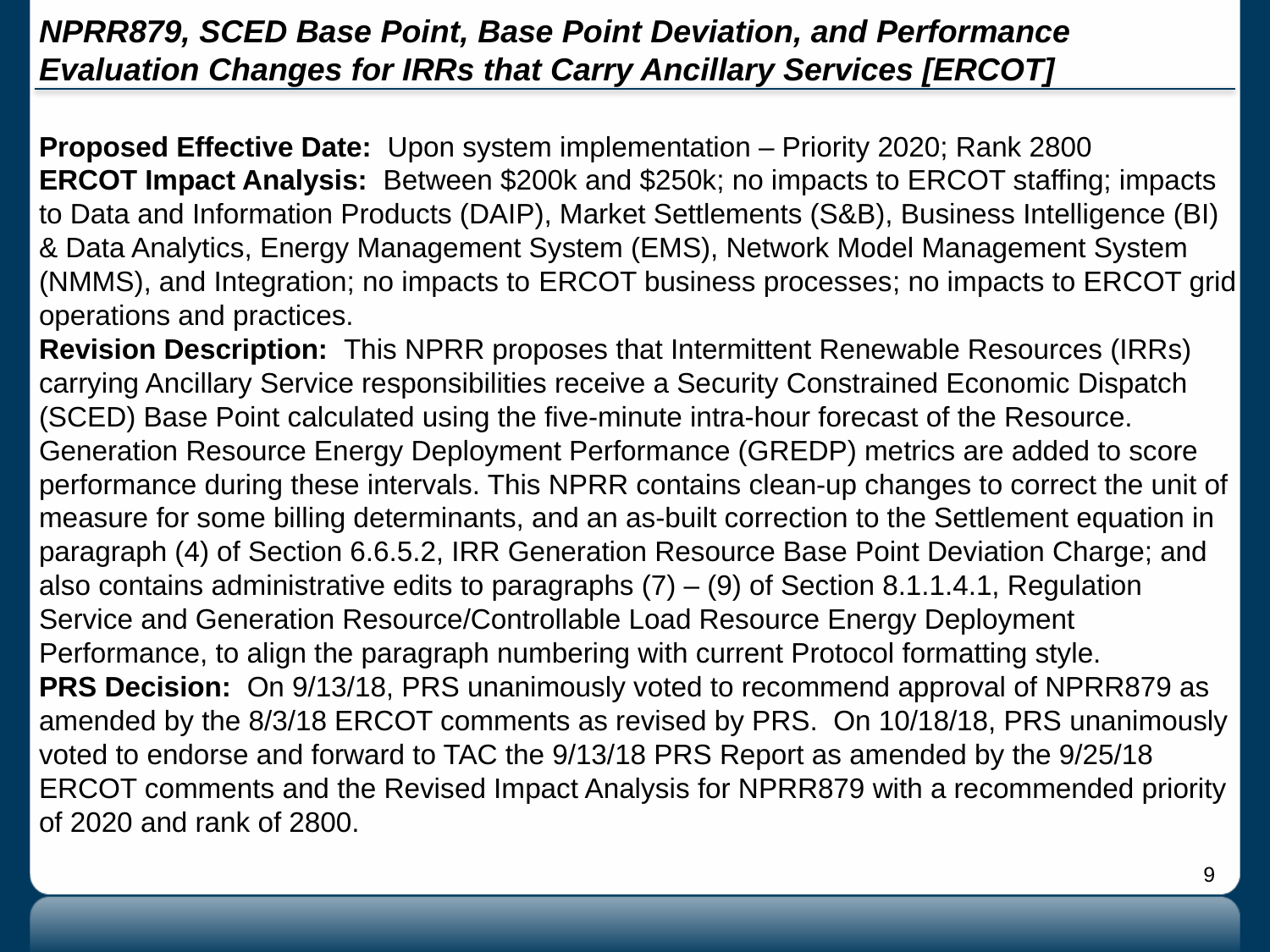

# NPRR879, SCED Base Point, Base Point Deviation, and Performance Evaluation Changes for IRRs that Carry Ancillary Services [ERCOT]
Proposed Effective Date:  Upon system implementation – Priority 2020; Rank 2800
ERCOT Impact Analysis:  Between $200k and $250k; no impacts to ERCOT staffing; impacts to Data and Information Products (DAIP), Market Settlements (S&B), Business Intelligence (BI) & Data Analytics, Energy Management System (EMS), Network Model Management System (NMMS), and Integration; no impacts to ERCOT business processes; no impacts to ERCOT grid operations and practices.
Revision Description:  This NPRR proposes that Intermittent Renewable Resources (IRRs) carrying Ancillary Service responsibilities receive a Security Constrained Economic Dispatch (SCED) Base Point calculated using the five-minute intra-hour forecast of the Resource. Generation Resource Energy Deployment Performance (GREDP) metrics are added to score performance during these intervals. This NPRR contains clean-up changes to correct the unit of measure for some billing determinants, and an as-built correction to the Settlement equation in paragraph (4) of Section 6.6.5.2, IRR Generation Resource Base Point Deviation Charge; and also contains administrative edits to paragraphs (7) – (9) of Section 8.1.1.4.1, Regulation Service and Generation Resource/Controllable Load Resource Energy Deployment Performance, to align the paragraph numbering with current Protocol formatting style.
PRS Decision:  On 9/13/18, PRS unanimously voted to recommend approval of NPRR879 as amended by the 8/3/18 ERCOT comments as revised by PRS.  On 10/18/18, PRS unanimously voted to endorse and forward to TAC the 9/13/18 PRS Report as amended by the 9/25/18 ERCOT comments and the Revised Impact Analysis for NPRR879 with a recommended priority of 2020 and rank of 2800.